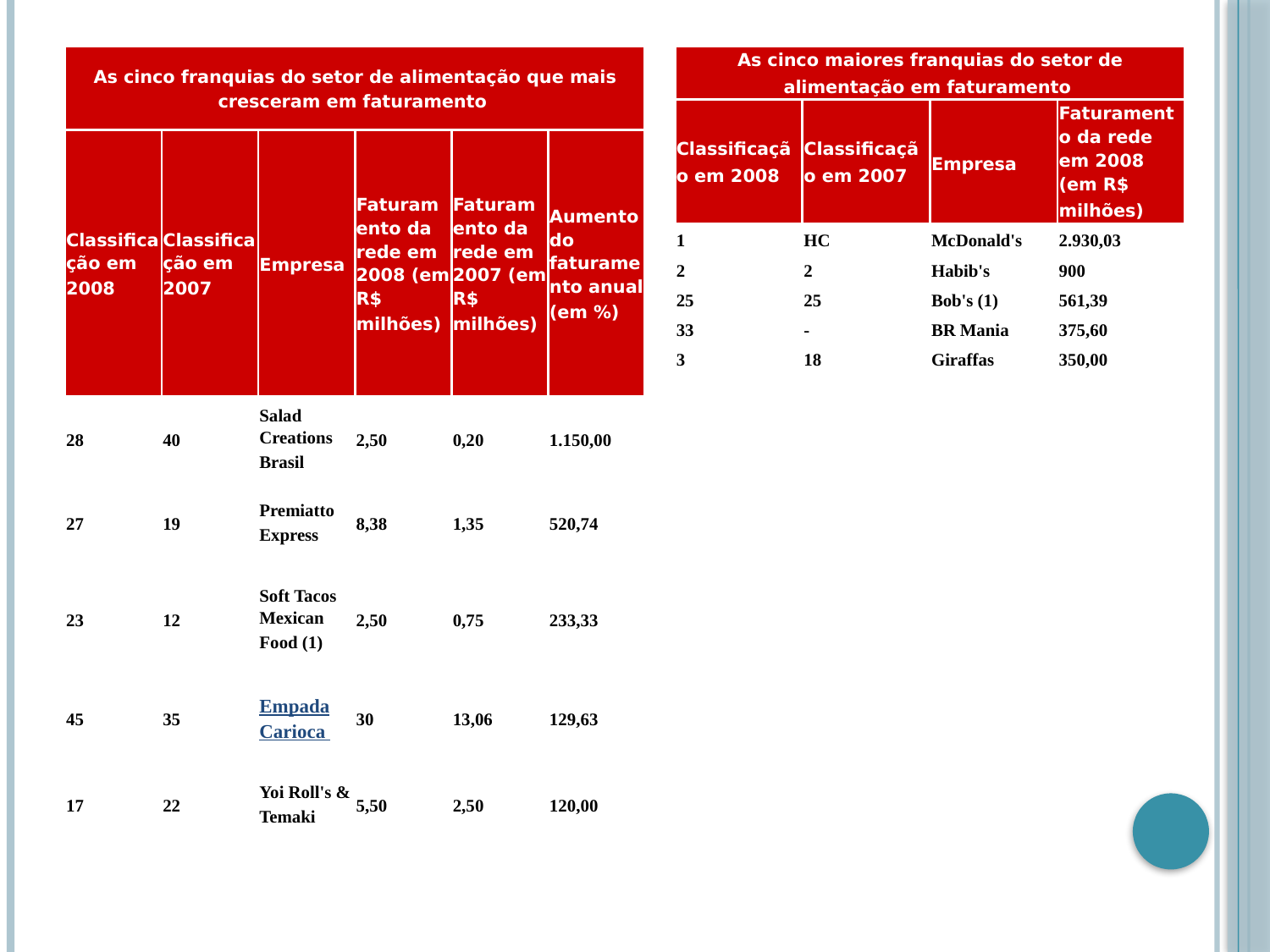

| As cinco franquias do setor de alimentação que mais cresceram em faturamento |  |  |  |  |  |
| --- | --- | --- | --- | --- | --- |
| Classificação em 2008 | Classificação em 2007 | Empresa | Faturamento da rede em 2008 (em R$ milhões) | Faturamento da rede em 2007 (em R$ milhões) | Aumento do faturamento anual (em %) |
| 28 | 40 | Salad Creations Brasil | 2,50 | 0,20 | 1.150,00 |
| 27 | 19 | Premiatto Express | 8,38 | 1,35 | 520,74 |
| 23 | 12 | Soft Tacos Mexican Food (1) | 2,50 | 0,75 | 233,33 |
| 45 | 35 | Empada Carioca | 30 | 13,06 | 129,63 |
| 17 | 22 | Yoi Roll's & Temaki | 5,50 | 2,50 | 120,00 |
| As cinco maiores franquias do setor de alimentação em faturamento |  |  |  |
| --- | --- | --- | --- |
| Classificação em 2008 | Classificação em 2007 | Empresa | Faturamento da rede em 2008 (em R$ milhões) |
| 1 | HC | McDonald's | 2.930,03 |
| 2 | 2 | Habib's | 900 |
| 25 | 25 | Bob's (1) | 561,39 |
| 33 | - | BR Mania | 375,60 |
| 3 | 18 | Giraffas | 350,00 |